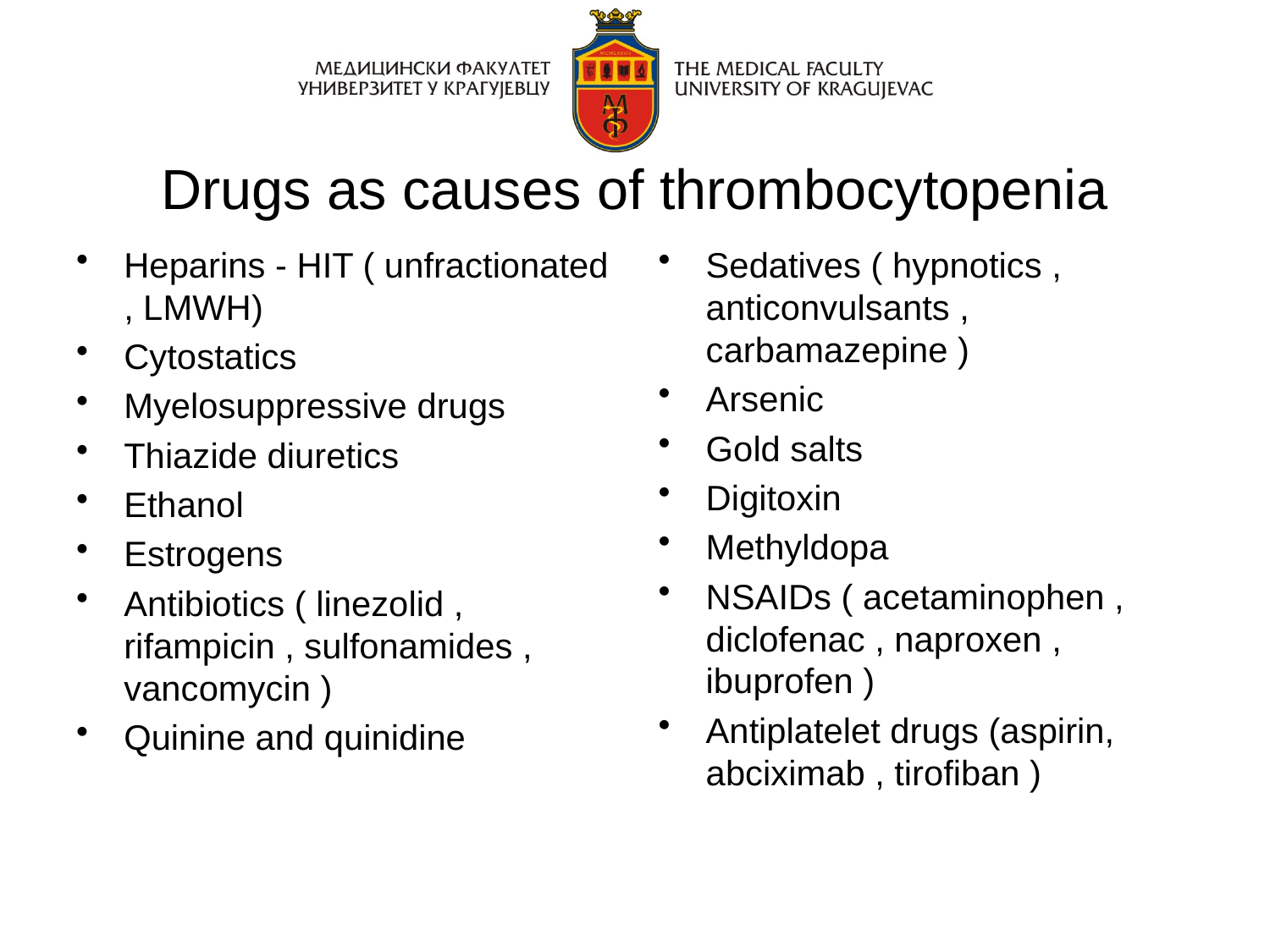

# Drugs as causes of thrombocytopenia
Heparins - HIT ( unfractionated , LMWH)
Cytostatics
Myelosuppressive drugs
Thiazide diuretics
Ethanol
Estrogens
Antibiotics ( linezolid , rifampicin , sulfonamides , vancomycin )
Quinine and quinidine

Sedatives ( hypnotics , anticonvulsants , carbamazepine )
Arsenic
Gold salts
Digitoxin
Methyldopa
NSAIDs ( acetaminophen , diclofenac , naproxen , ibuprofen )
Antiplatelet drugs (aspirin, abciximab , tirofiban )